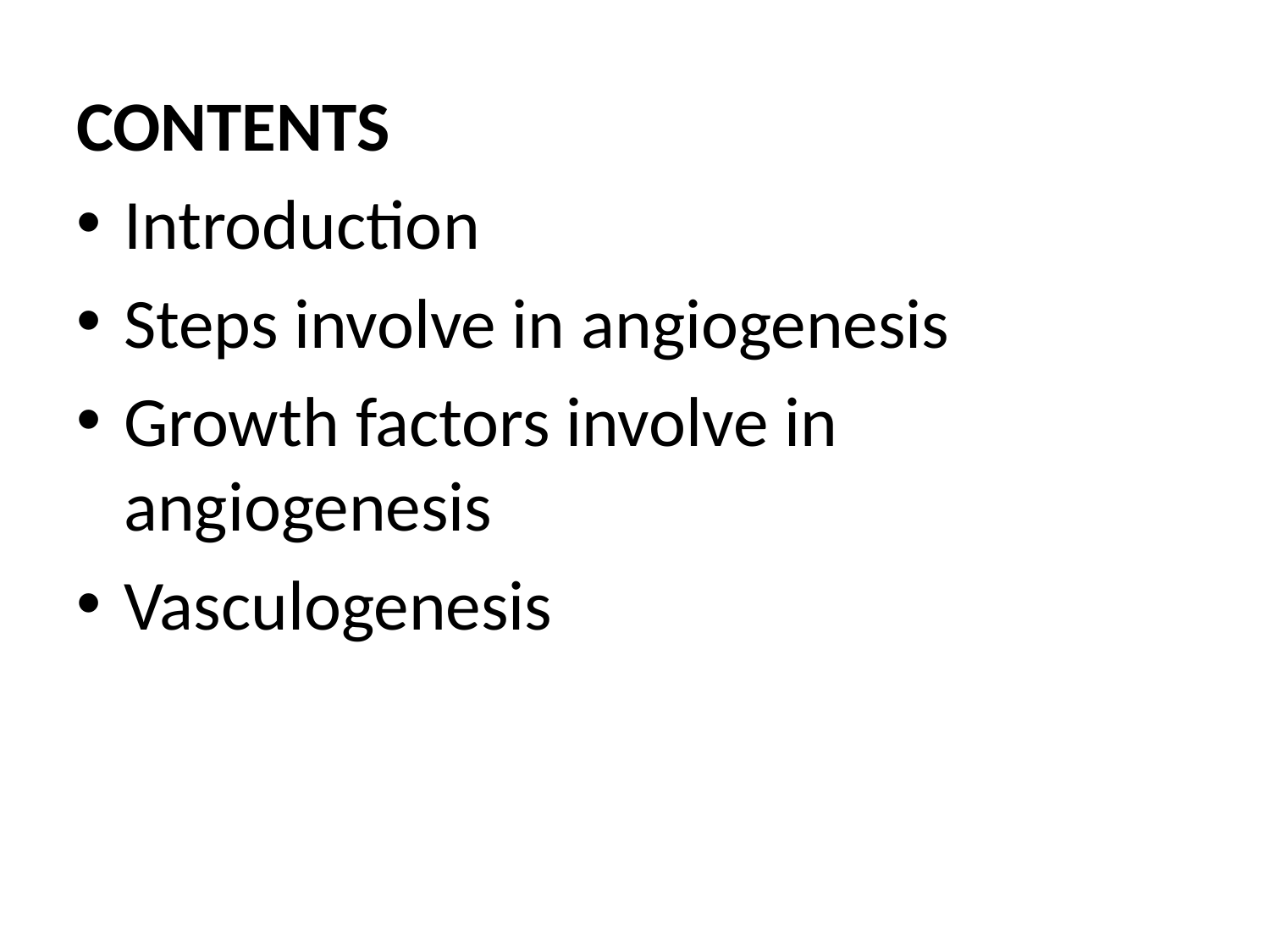

CONTENTS
Introduction
Steps involve in angiogenesis
Growth factors involve in angiogenesis
Vasculogenesis